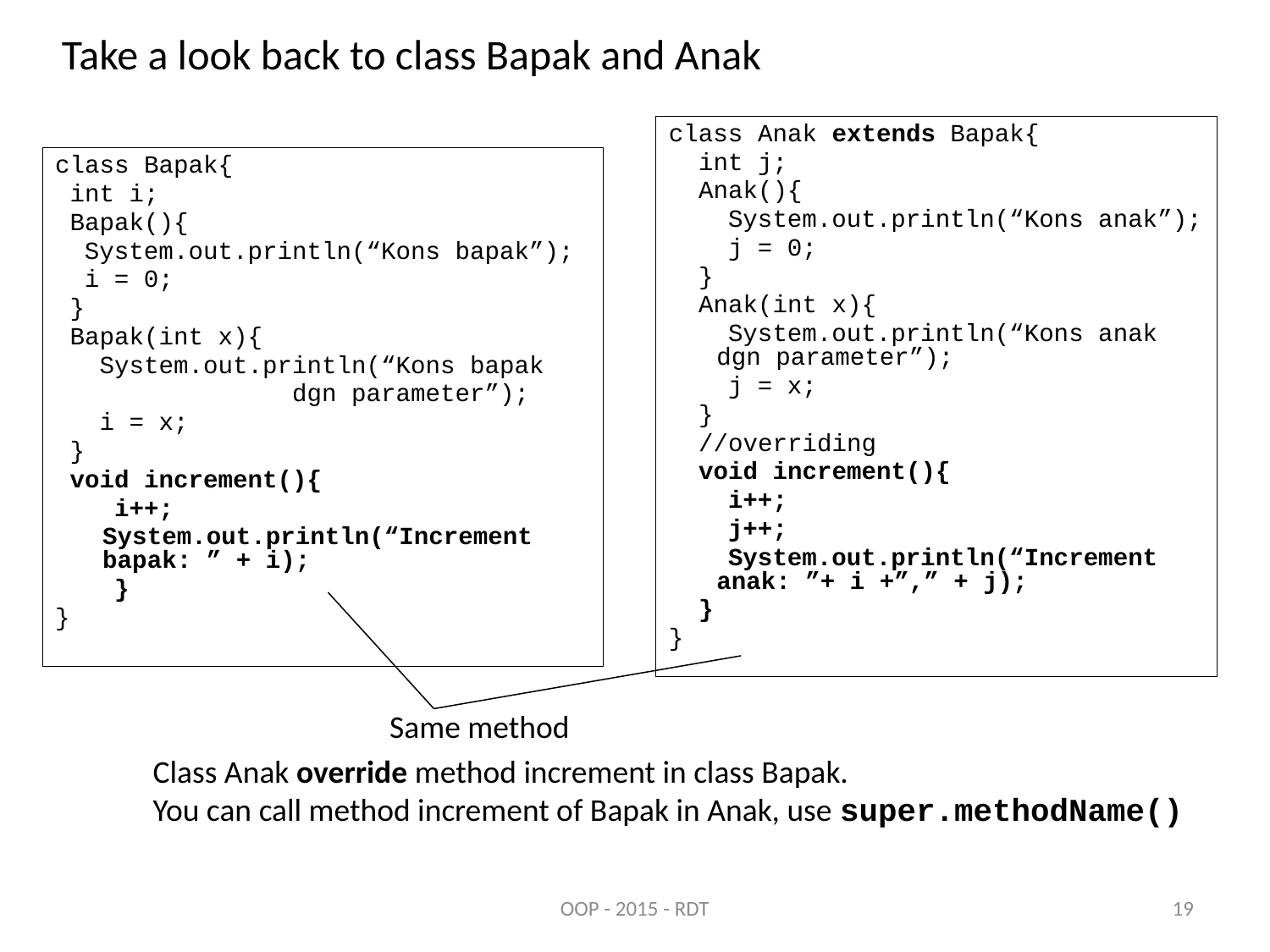

Take a look back to class Bapak and Anak
class Anak extends Bapak{
  int j;
  Anak(){
    System.out.println(“Kons anak”);
    j = 0;
  }
  Anak(int x){
    System.out.println(“Kons anak dgn parameter”);
    j = x;
  }
  //overriding
  void increment(){
    i++;
    j++;
    System.out.println(“Increment  anak: ”+ i +”,” + j);
  }
}
class Bapak{
 int i;
 Bapak(){
  System.out.println(“Kons bapak”);
  i = 0;
 }
 Bapak(int x){
   System.out.println(“Kons bapak
                dgn parameter”);
   i = x;
 }
 void increment(){
    i++;
	System.out.println(“Increment bapak: ” + i);
    }
}

Same method
Class Anak override method increment in class Bapak.
You can call method increment of Bapak in Anak, use super.methodName()
19
OOP - 2015 - RDT